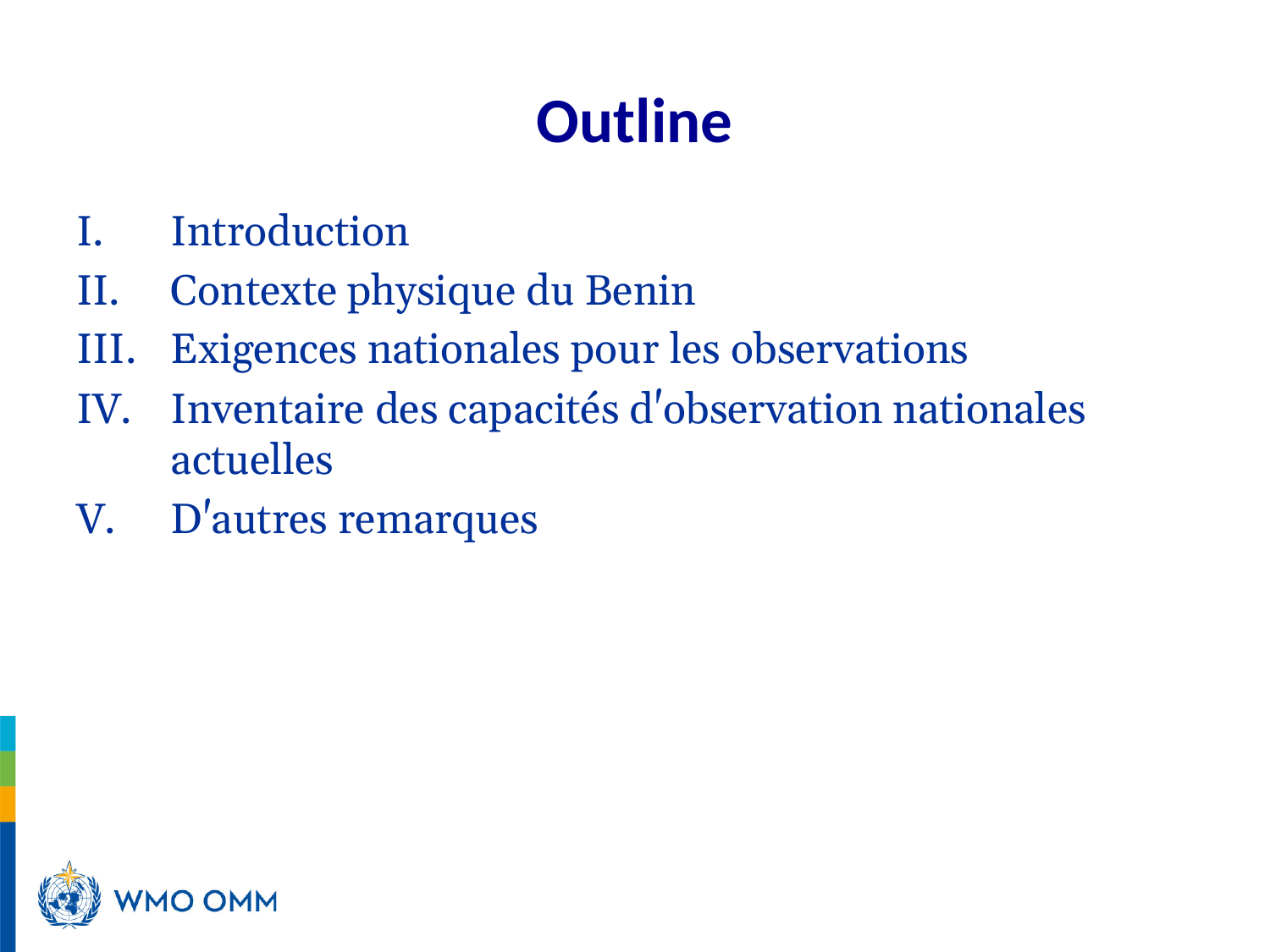

# Outline
Introduction
Contexte physique du Benin
Exigences nationales pour les observations
Inventaire des capacités d'observation nationales actuelles
D'autres remarques